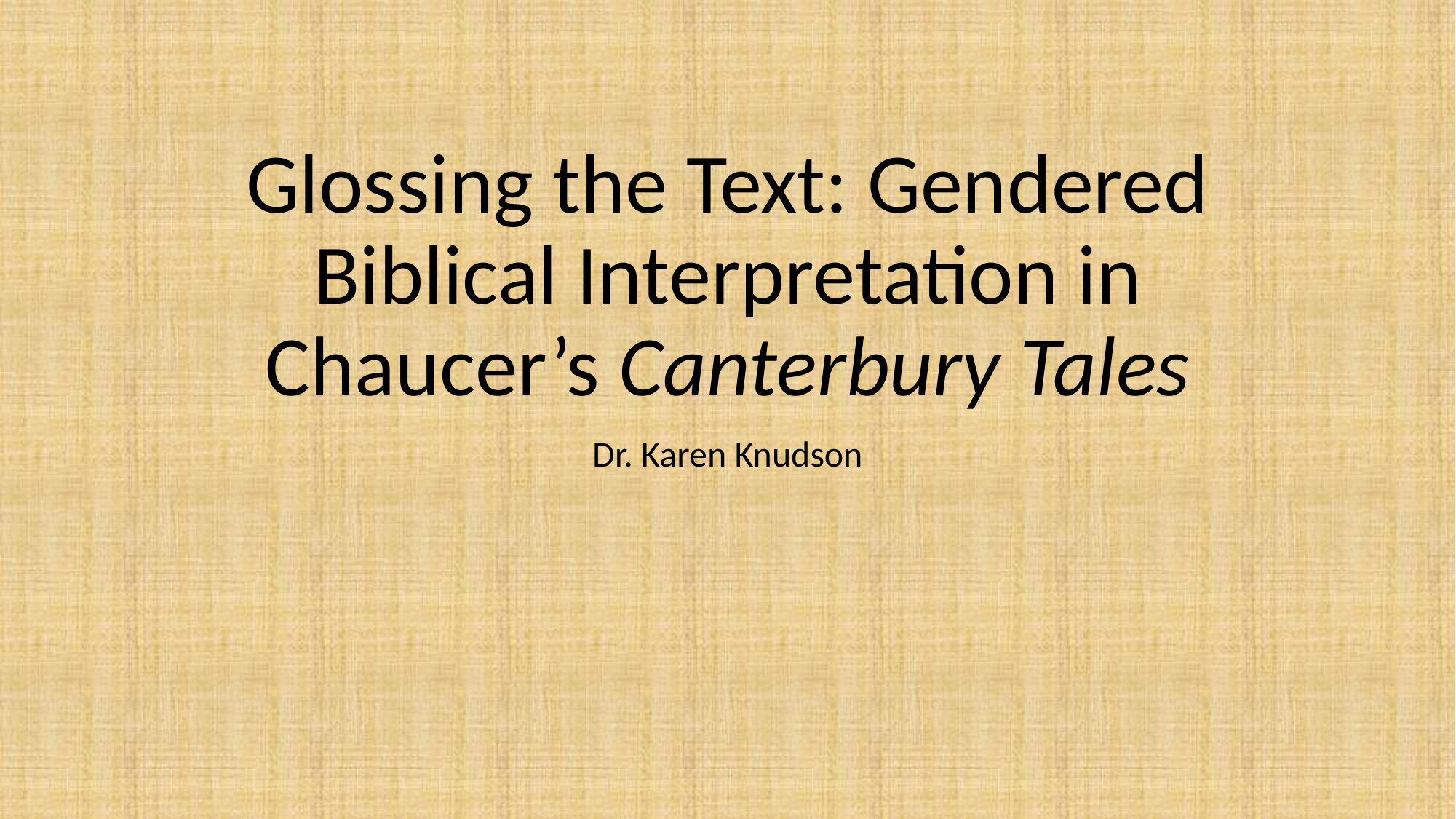

# Glossing the Text: Gendered Biblical Interpretation in Chaucer’s Canterbury Tales
Dr. Karen Knudson